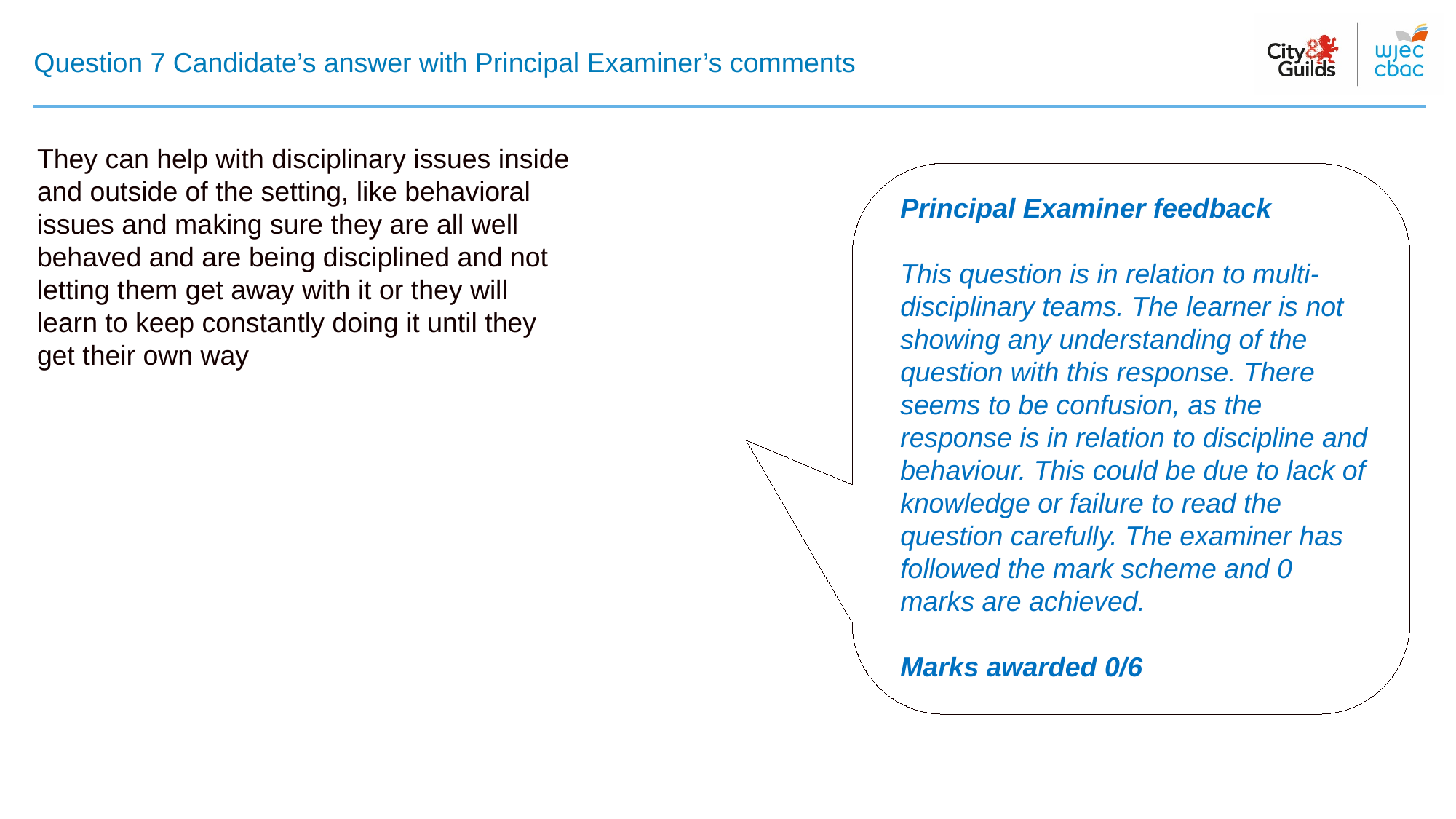

# Question 7 Candidate’s answer with Principal Examiner’s comments
They can help with disciplinary issues inside and outside of the setting, like behavioral issues and making sure they are all well behaved and are being disciplined and not letting them get away with it or they will learn to keep constantly doing it until they get their own way

Principal Examiner feedback

This question is in relation to multi-disciplinary teams. The learner is not showing any understanding of the question with this response. There seems to be confusion, as the response is in relation to discipline and behaviour. This could be due to lack of knowledge or failure to read the question carefully. The examiner has followed the mark scheme and 0 marks are achieved.

Marks awarded 0/6